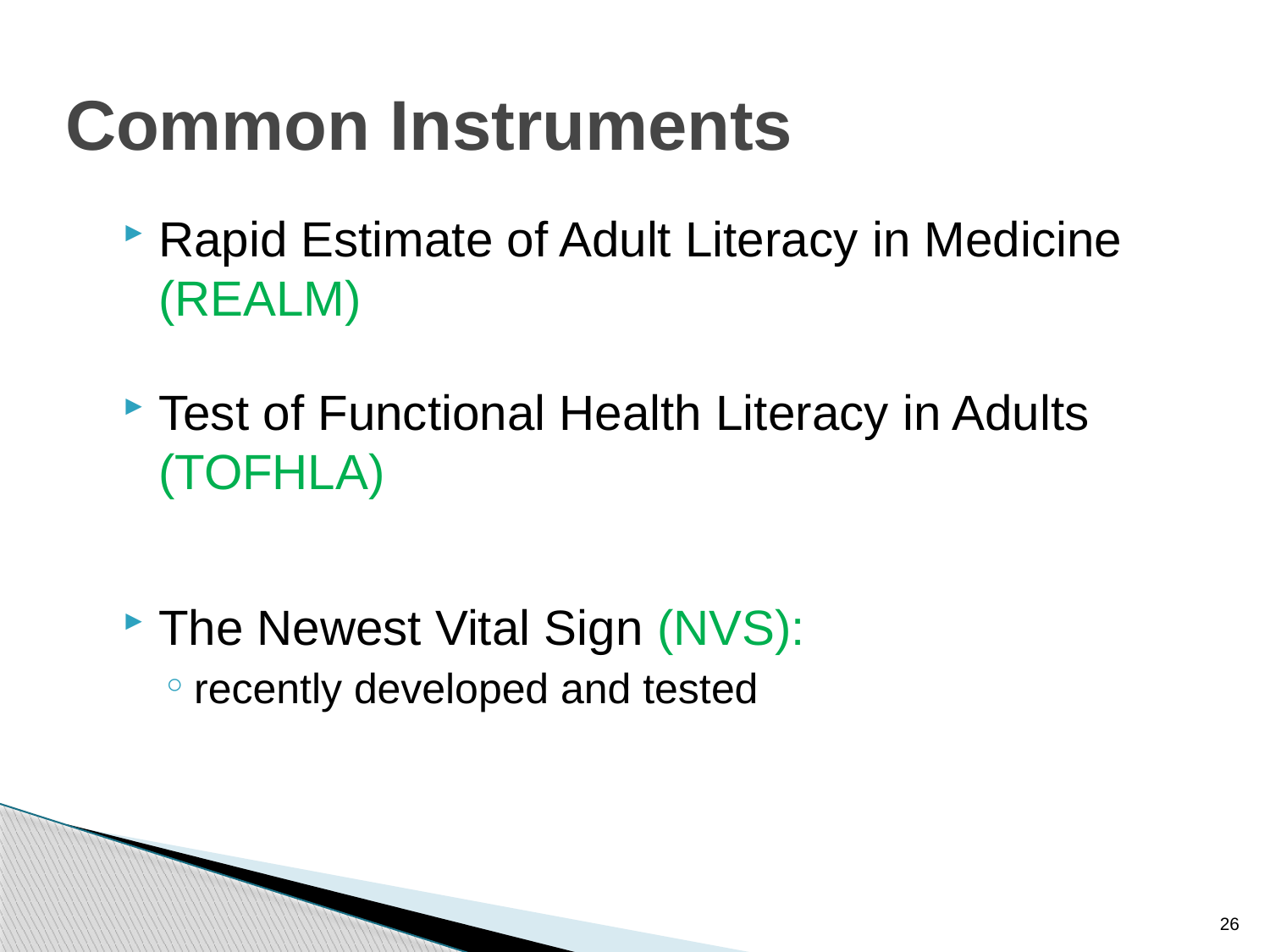

# Common Instruments
Rapid Estimate of Adult Literacy in Medicine (REALM)

Test of Functional Health Literacy in Adults (TOFHLA)

The Newest Vital Sign (NVS):
recently developed and tested

26